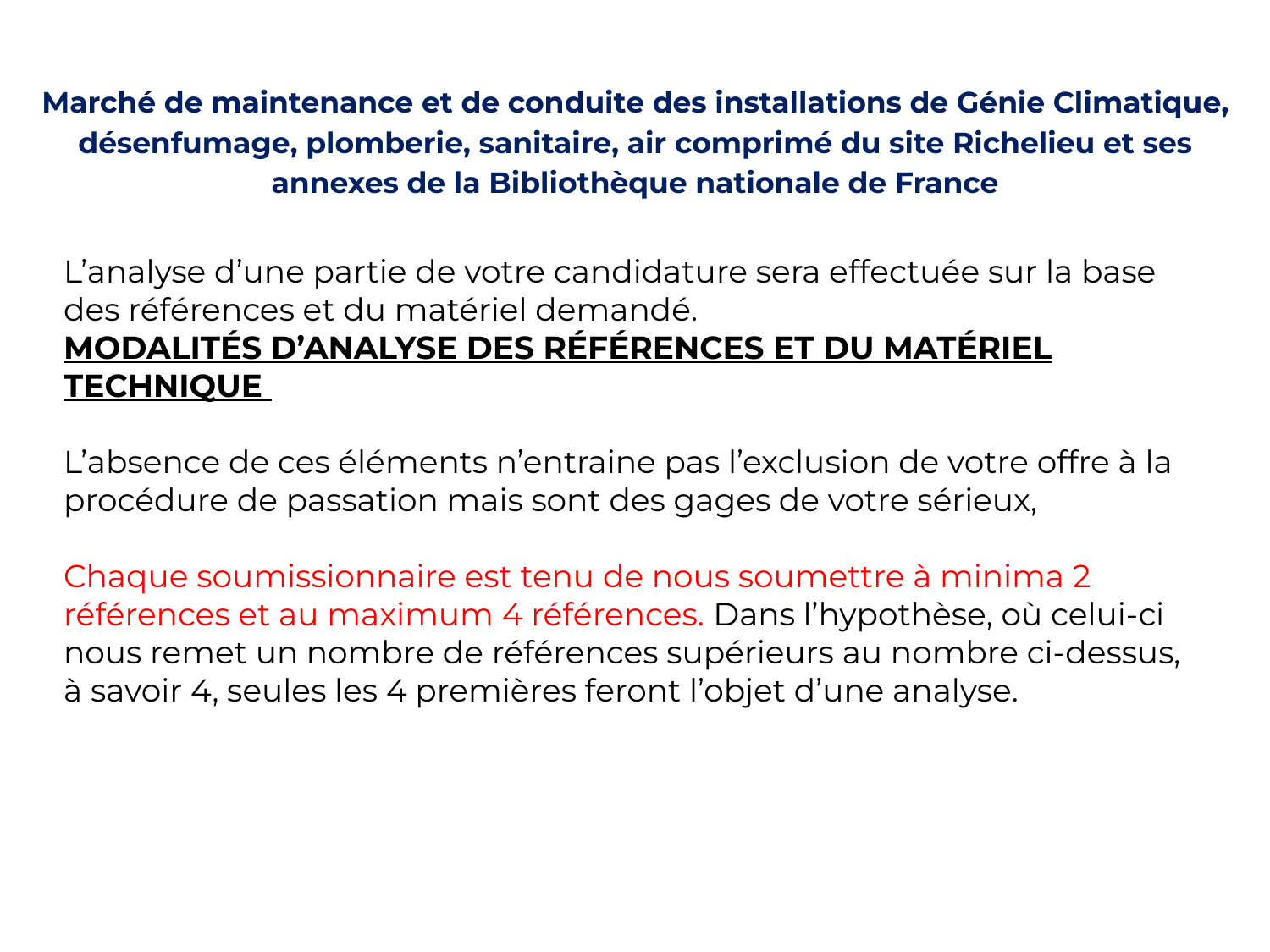

Marché de maintenance et de conduite des installations de Génie Climatique, désenfumage, plomberie, sanitaire, air comprimé du site Richelieu et ses annexes de la Bibliothèque nationale de France

L’analyse d’une partie de votre candidature sera effectuée sur la base des références et du matériel demandé.
Modalités d’analyse des références et du matériel technique

L’absence de ces éléments n’entraine pas l’exclusion de votre offre à la procédure de passation mais sont des gages de votre sérieux,

Chaque soumissionnaire est tenu de nous soumettre à minima 2 références et au maximum 4 références. Dans l’hypothèse, où celui-ci nous remet un nombre de références supérieurs au nombre ci-dessus, à savoir 4, seules les 4 premières feront l’objet d’une analyse.